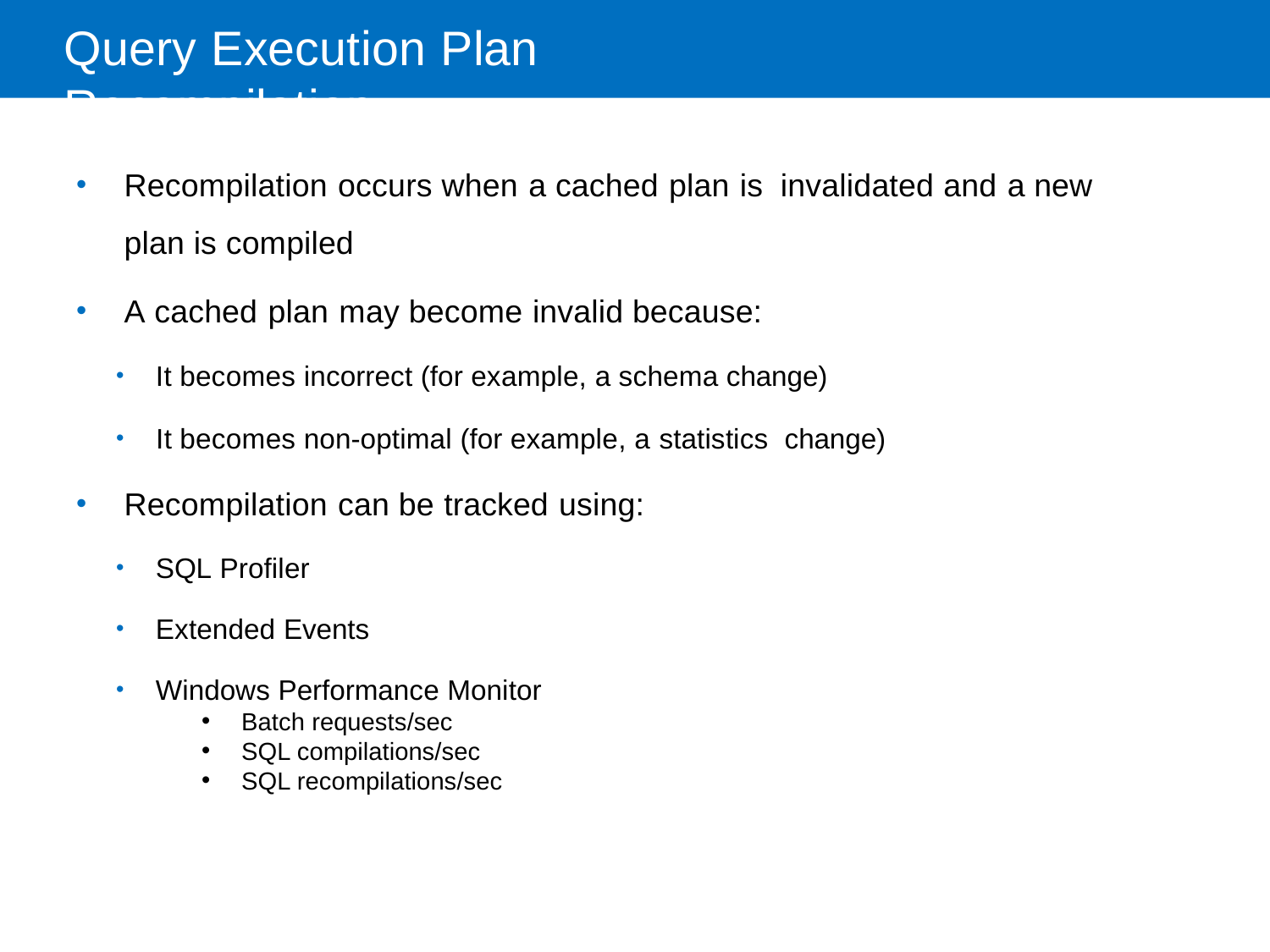

# Query Execution Plan Recompilation
Recompilation occurs when a cached plan is  invalidated and a new plan is compiled
A cached plan may become invalid because:
It becomes incorrect (for example, a schema change)
It becomes non-optimal (for example, a statistics  change)
Recompilation can be tracked using:
SQL Profiler
Extended Events
Windows Performance Monitor
Batch requests/sec
SQL compilations/sec
SQL recompilations/sec